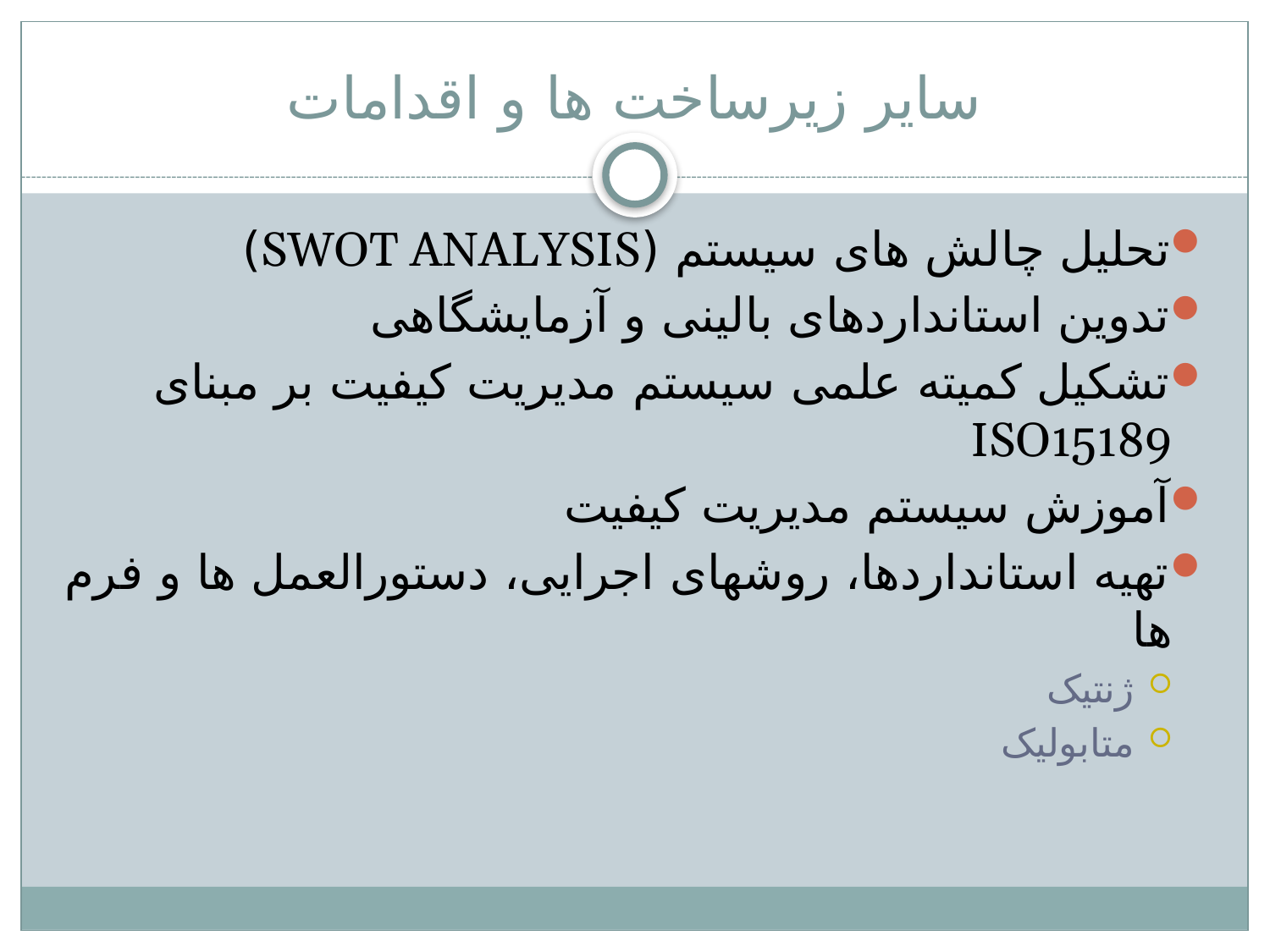

# سایر زیرساخت ها و اقدامات
تحلیل چالش های سیستم (SWOT ANALYSIS)
تدوین استانداردهای بالینی و آزمایشگاهی
تشکیل کمیته علمی سیستم مدیریت کیفیت بر مبنای ISO15189
آموزش سیستم مدیریت کیفیت
تهیه استانداردها، روشهای اجرایی، دستورالعمل ها و فرم ها
ژنتیک
متابولیک